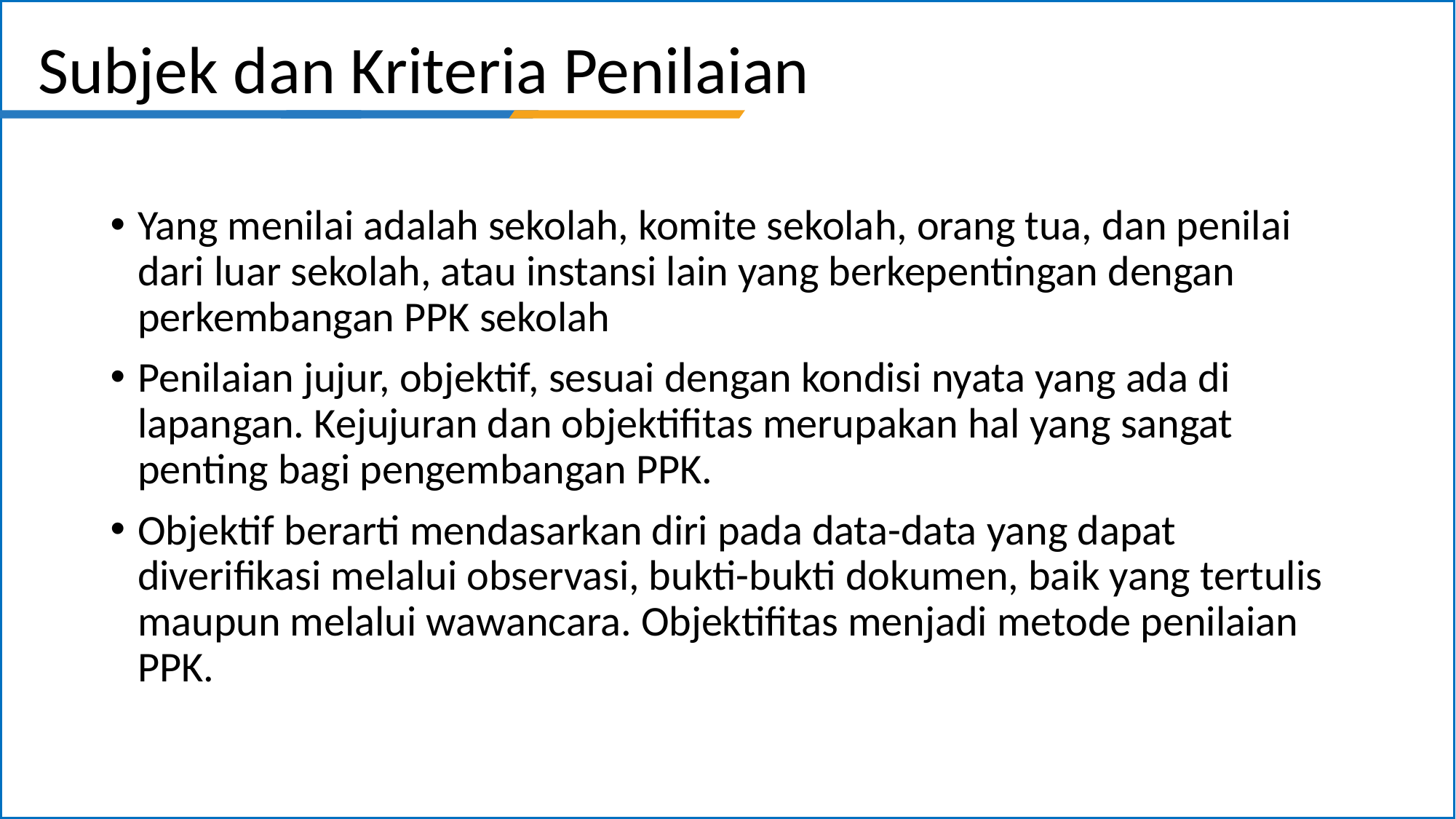

# Subjek dan Kriteria Penilaian

Yang menilai adalah sekolah, komite sekolah, orang tua, dan penilai dari luar sekolah, atau instansi lain yang berkepentingan dengan perkembangan PPK sekolah
Penilaian jujur, objektif, sesuai dengan kondisi nyata yang ada di lapangan. Kejujuran dan objektifitas merupakan hal yang sangat penting bagi pengembangan PPK.
Objektif berarti mendasarkan diri pada data-data yang dapat diverifikasi melalui observasi, bukti-bukti dokumen, baik yang tertulis maupun melalui wawancara. Objektifitas menjadi metode penilaian PPK.